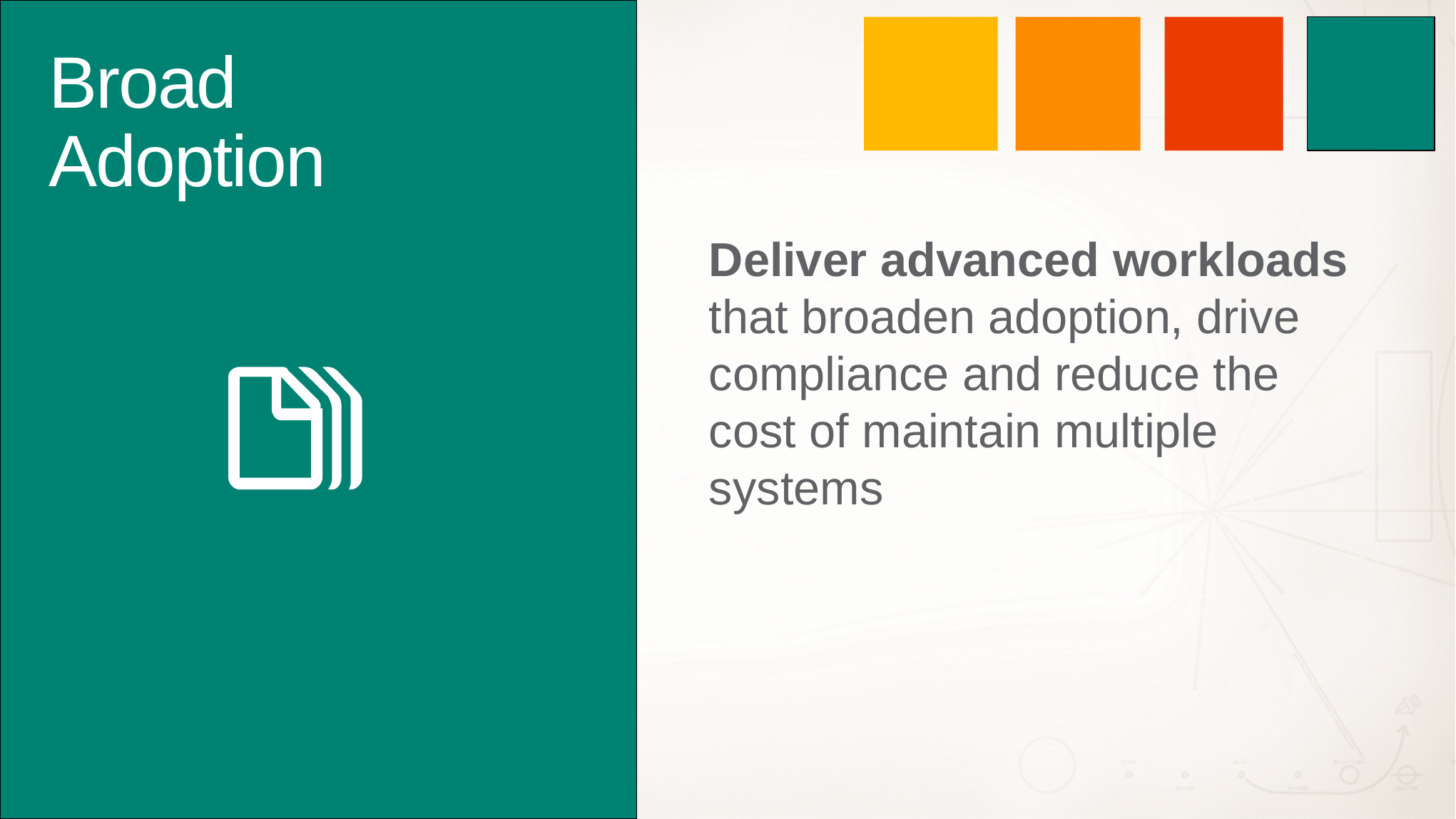

# Broad Adoption
Deliver advanced workloads
that broaden adoption, drive
compliance and reduce the
cost of maintain multiple systems